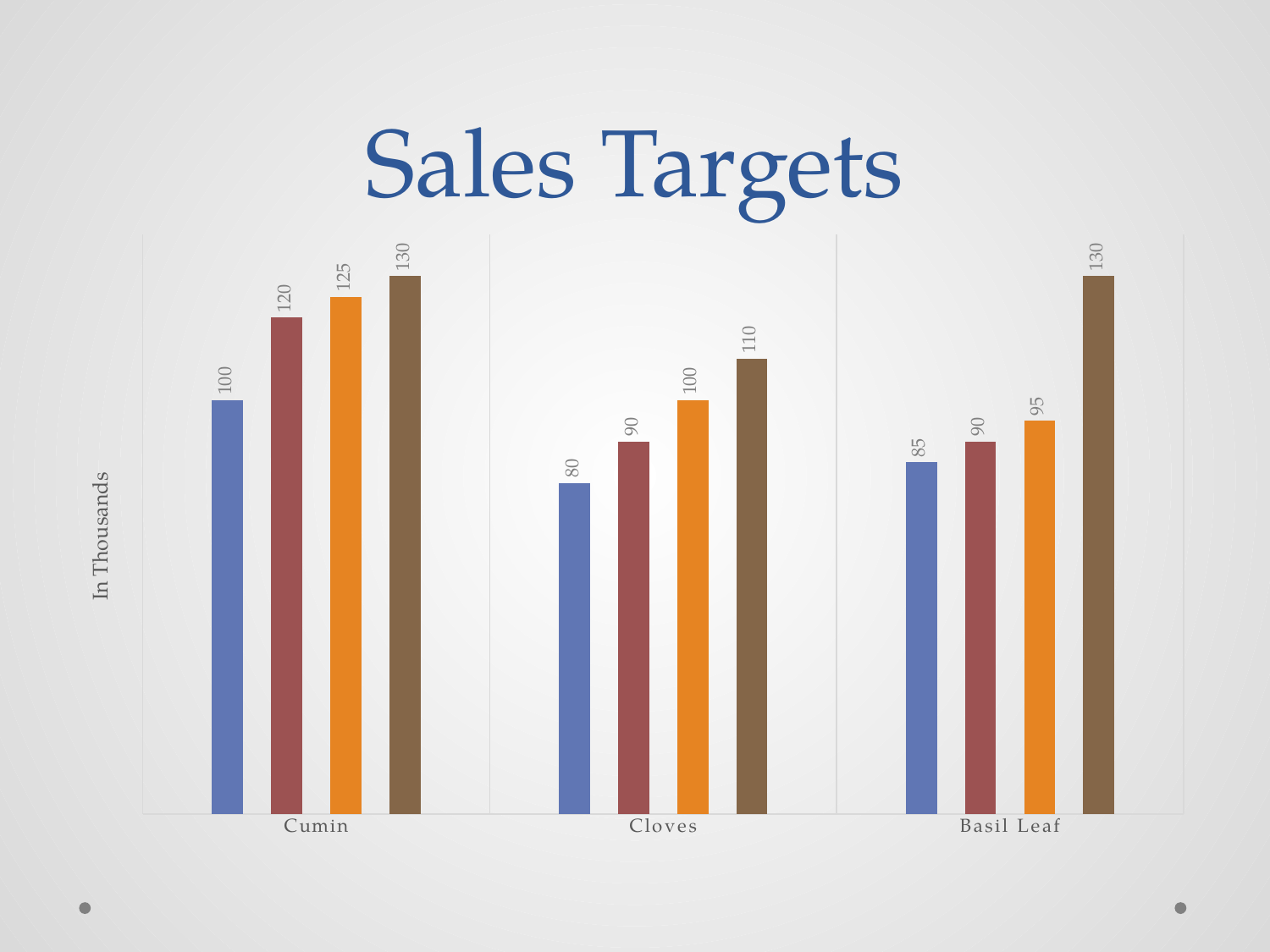

# Sales Targets

### Chart

| Category | 1st Q | 2nd Q | 3rd Q | 4th Q |
|---|---|---|---|---|
| Cumin | 100.0 | 120.0 | 125.0 | 130.0 |
| Cloves | 80.0 | 90.0 | 100.0 | 110.0 |
| Basil Leaf | 85.0 | 90.0 | 95.0 | 130.0 |